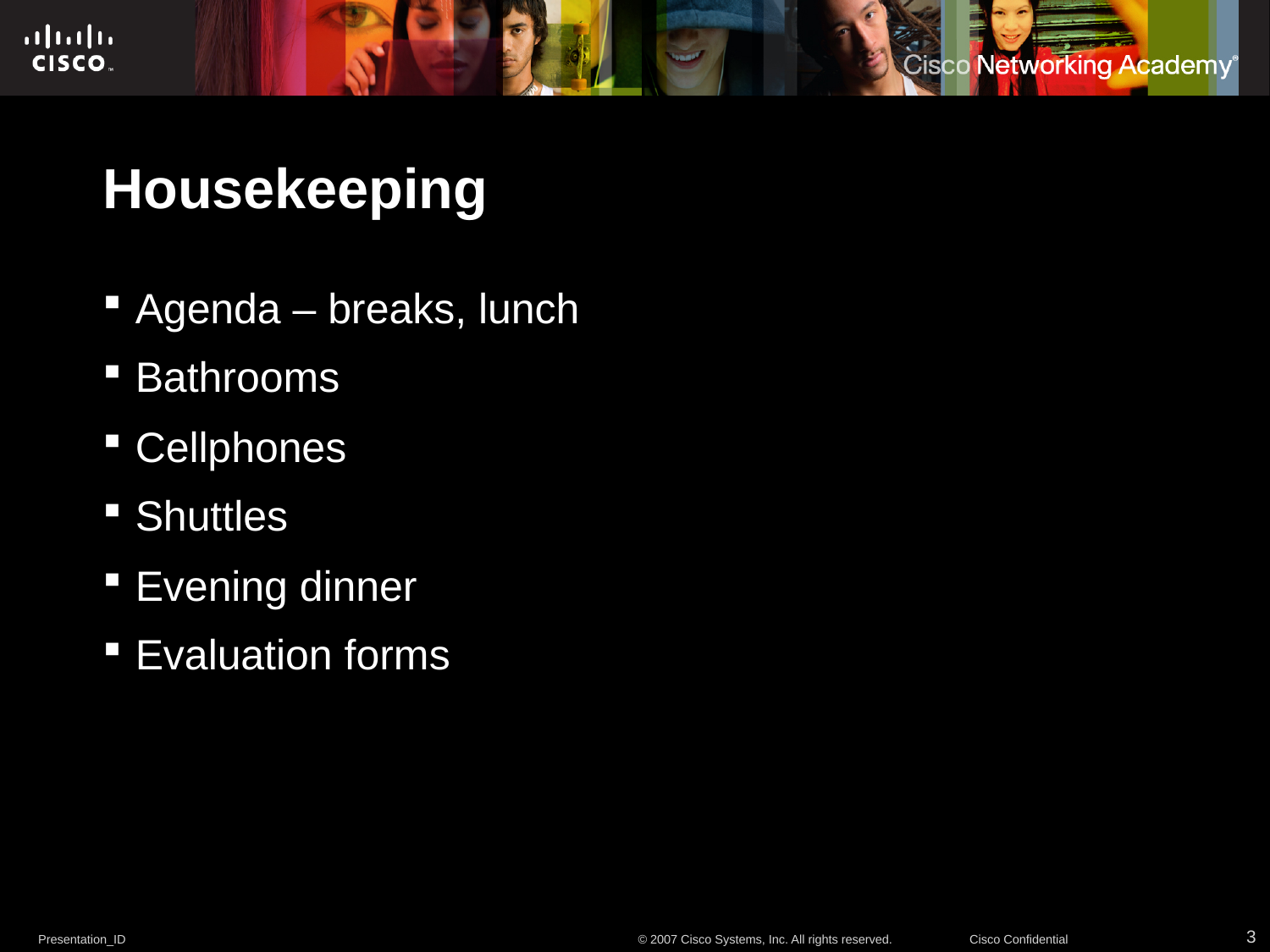

# Housekeeping
Agenda – breaks, lunch
Bathrooms
Cellphones
Shuttles
Evening dinner
Evaluation forms